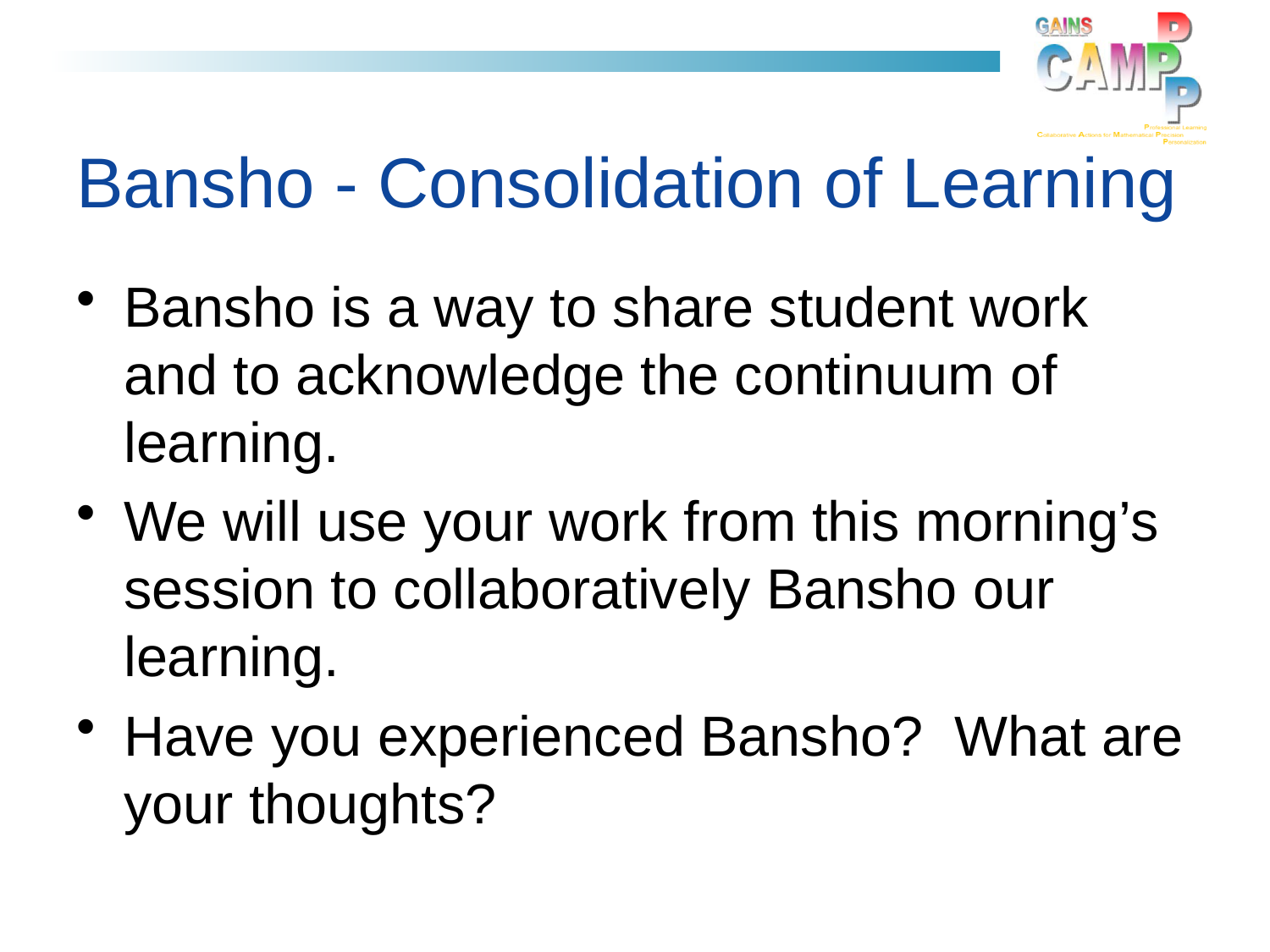

# Bansho - Consolidation of Learning
Bansho is a way to share student work and to acknowledge the continuum of learning.
We will use your work from this morning’s session to collaboratively Bansho our learning.
Have you experienced Bansho?  What are your thoughts?